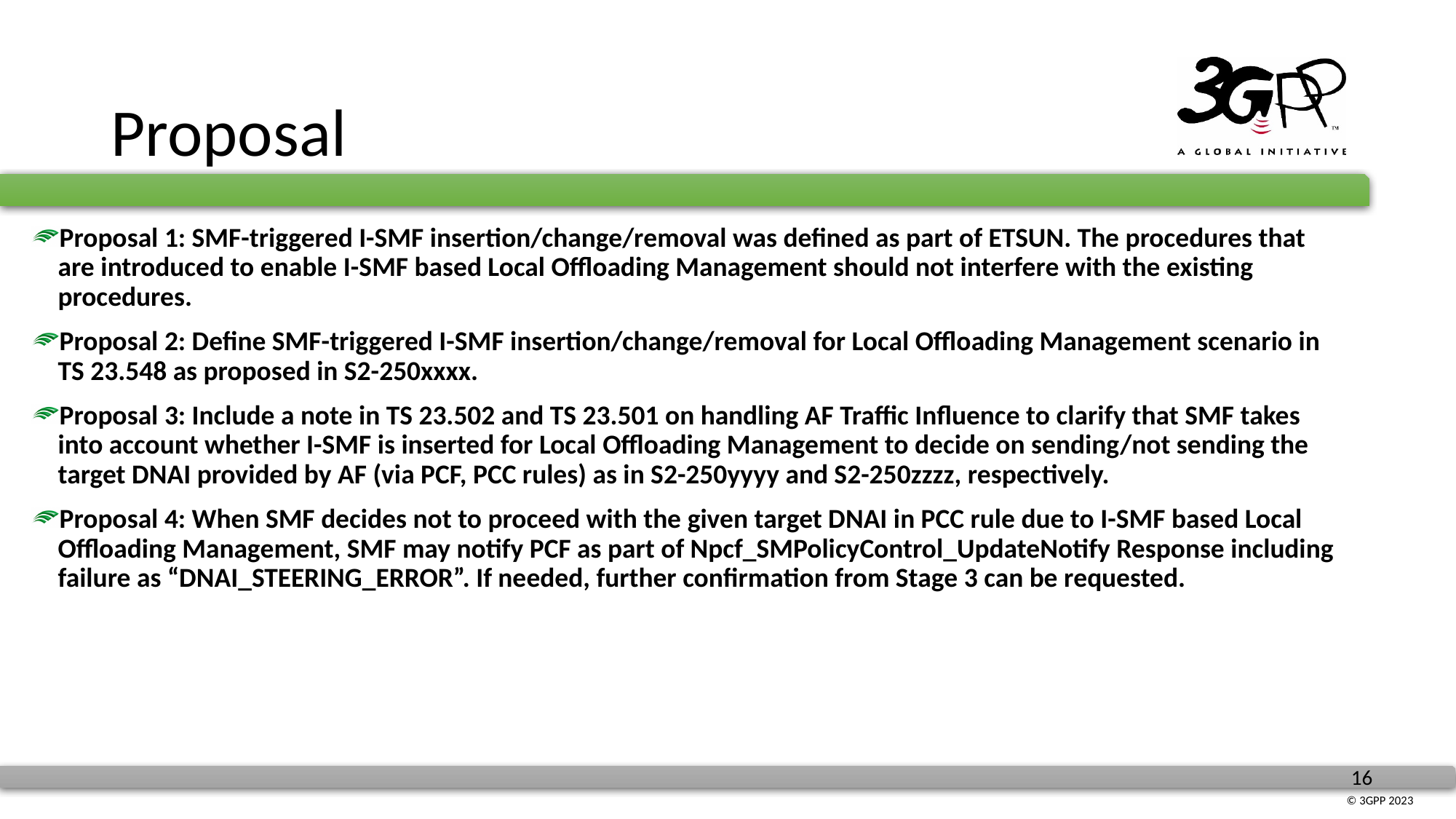

# Proposal
Proposal 1: SMF-triggered I-SMF insertion/change/removal was defined as part of ETSUN. The procedures that are introduced to enable I-SMF based Local Offloading Management should not interfere with the existing procedures.
Proposal 2: Define SMF-triggered I-SMF insertion/change/removal for Local Offloading Management scenario in TS 23.548 as proposed in S2-250xxxx.
Proposal 3: Include a note in TS 23.502 and TS 23.501 on handling AF Traffic Influence to clarify that SMF takes into account whether I-SMF is inserted for Local Offloading Management to decide on sending/not sending the target DNAI provided by AF (via PCF, PCC rules) as in S2-250yyyy and S2-250zzzz, respectively.
Proposal 4: When SMF decides not to proceed with the given target DNAI in PCC rule due to I-SMF based Local Offloading Management, SMF may notify PCF as part of Npcf_SMPolicyControl_UpdateNotify Response including failure as “DNAI_STEERING_ERROR”. If needed, further confirmation from Stage 3 can be requested.